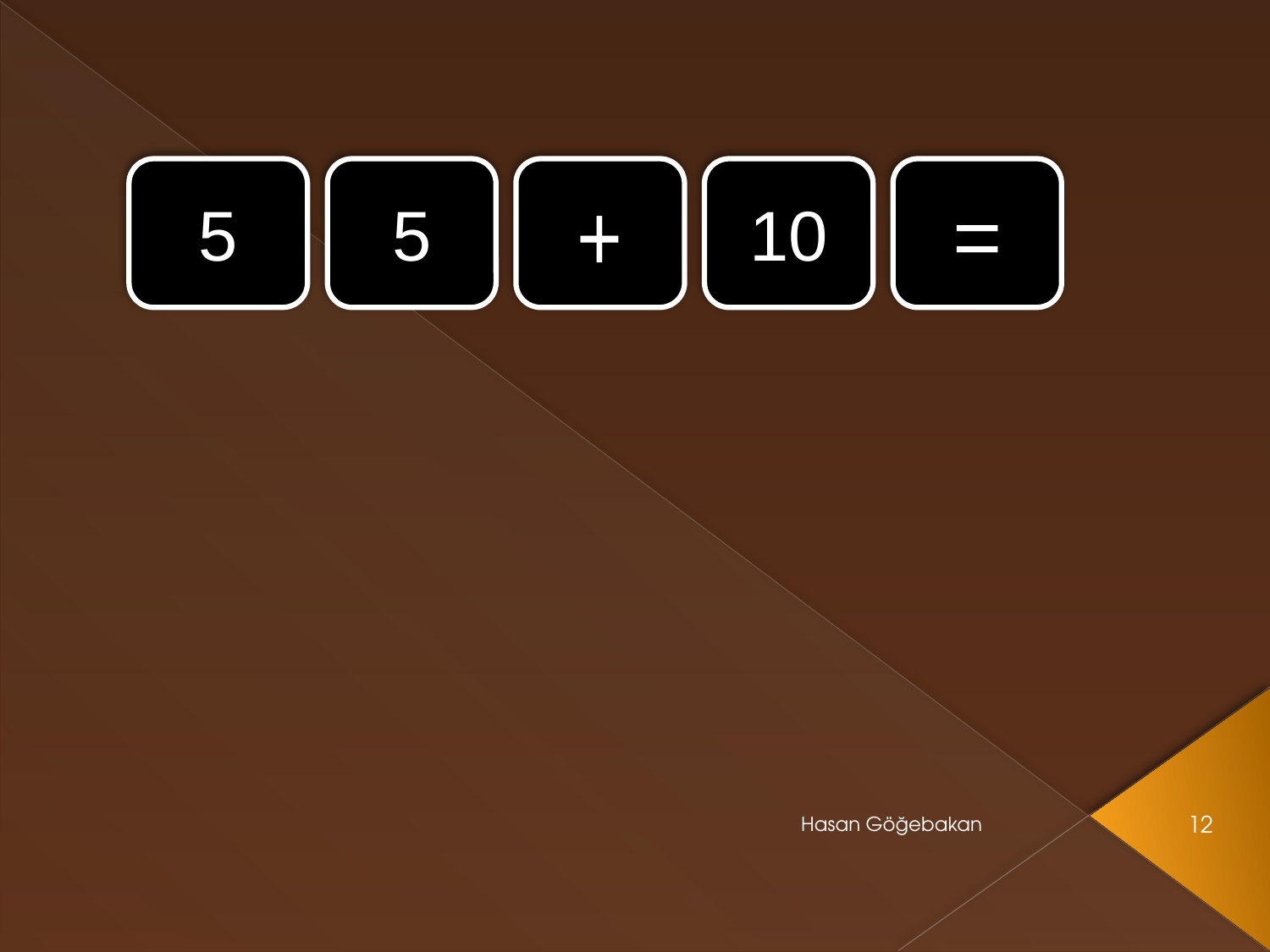

#
5
5
+
10
=

Hasan Göğebakan
12